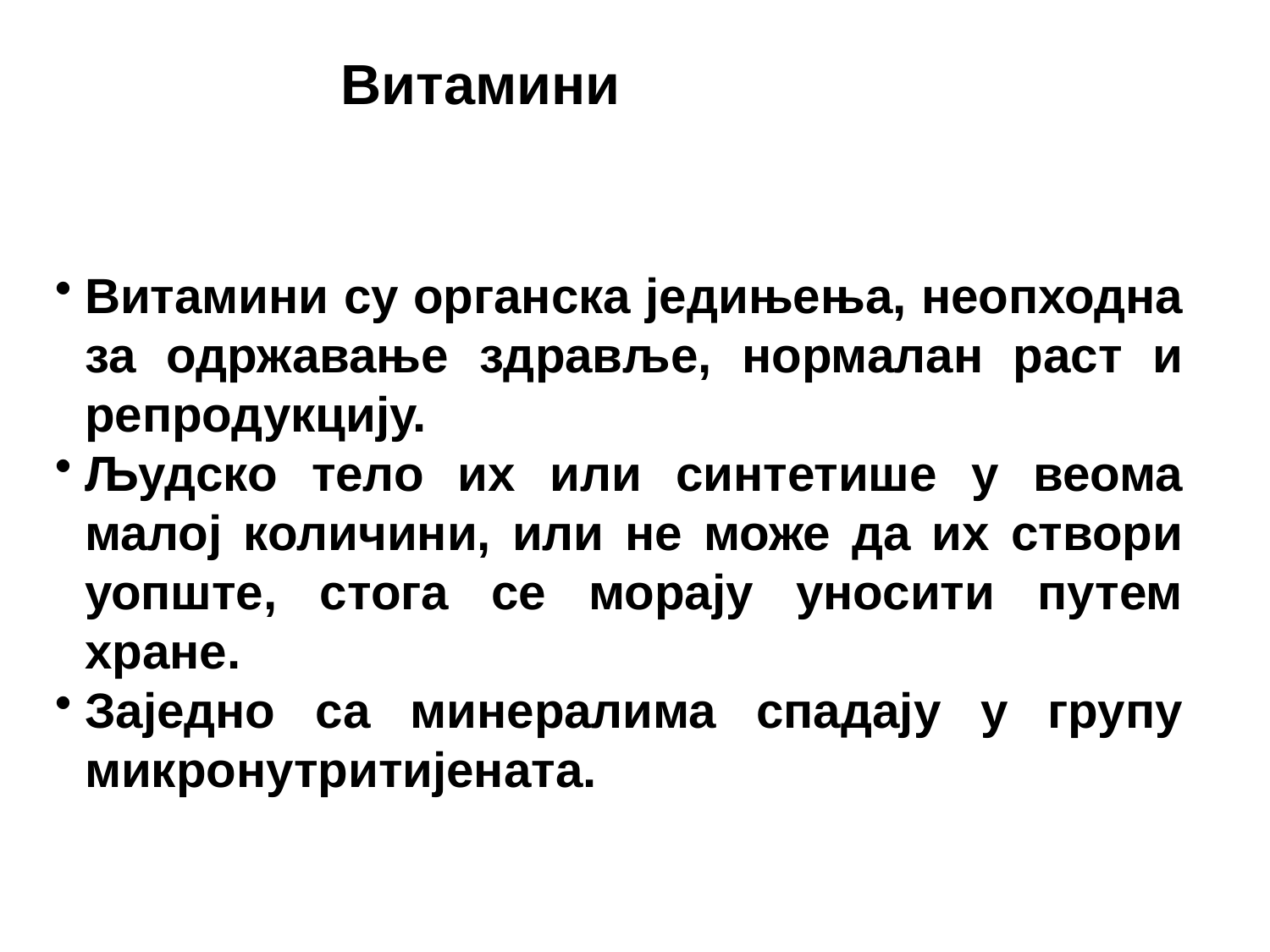

Витамини

Витамини су органска једињења, неопходна за одржавање здравље, нормалан раст и репродукцију.
Људско тело их или синтетише у веома малој количини, или не може да их створи уопште, стога се морају уносити путем хране.
Заједно са минералима спадају у групу микронутритијената.